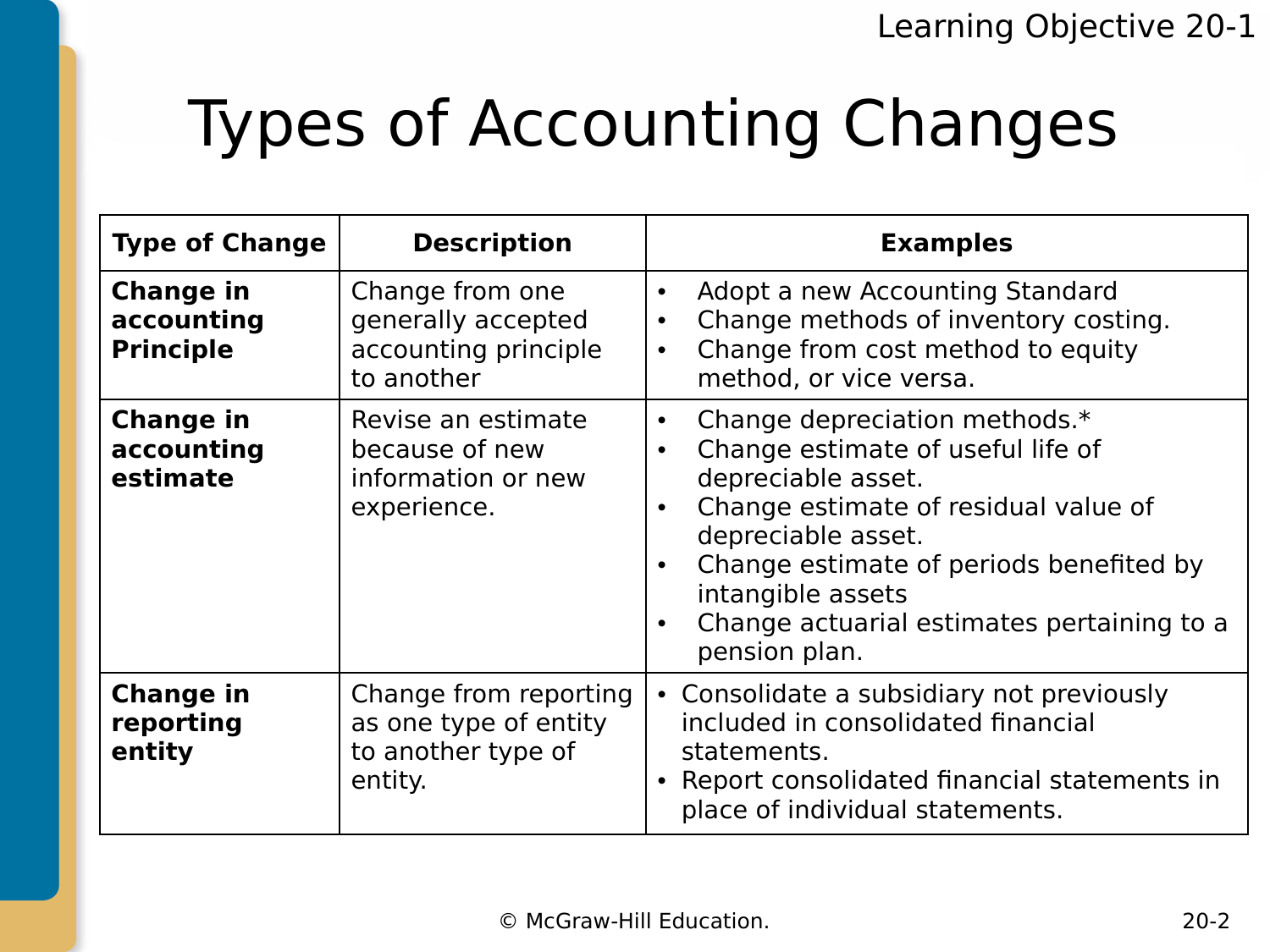

Learning Objective 20-1
# Types of Accounting Changes
| Type of Change | Description | Examples |
| --- | --- | --- |
| Change in accounting Principle | Change from one generally accepted accounting principle to another | Adopt a new Accounting Standard Change methods of inventory costing. Change from cost method to equity method, or vice versa. |
| Change in accounting estimate | Revise an estimate because of new information or new experience. | Change depreciation methods.\* Change estimate of useful life of depreciable asset. Change estimate of residual value of depreciable asset. Change estimate of periods benefited by intangible assets Change actuarial estimates pertaining to a pension plan. |
| Change in reporting entity | Change from reporting as one type of entity to another type of entity. | Consolidate a subsidiary not previously included in consolidated financial statements. Report consolidated financial statements in place of individual statements. |